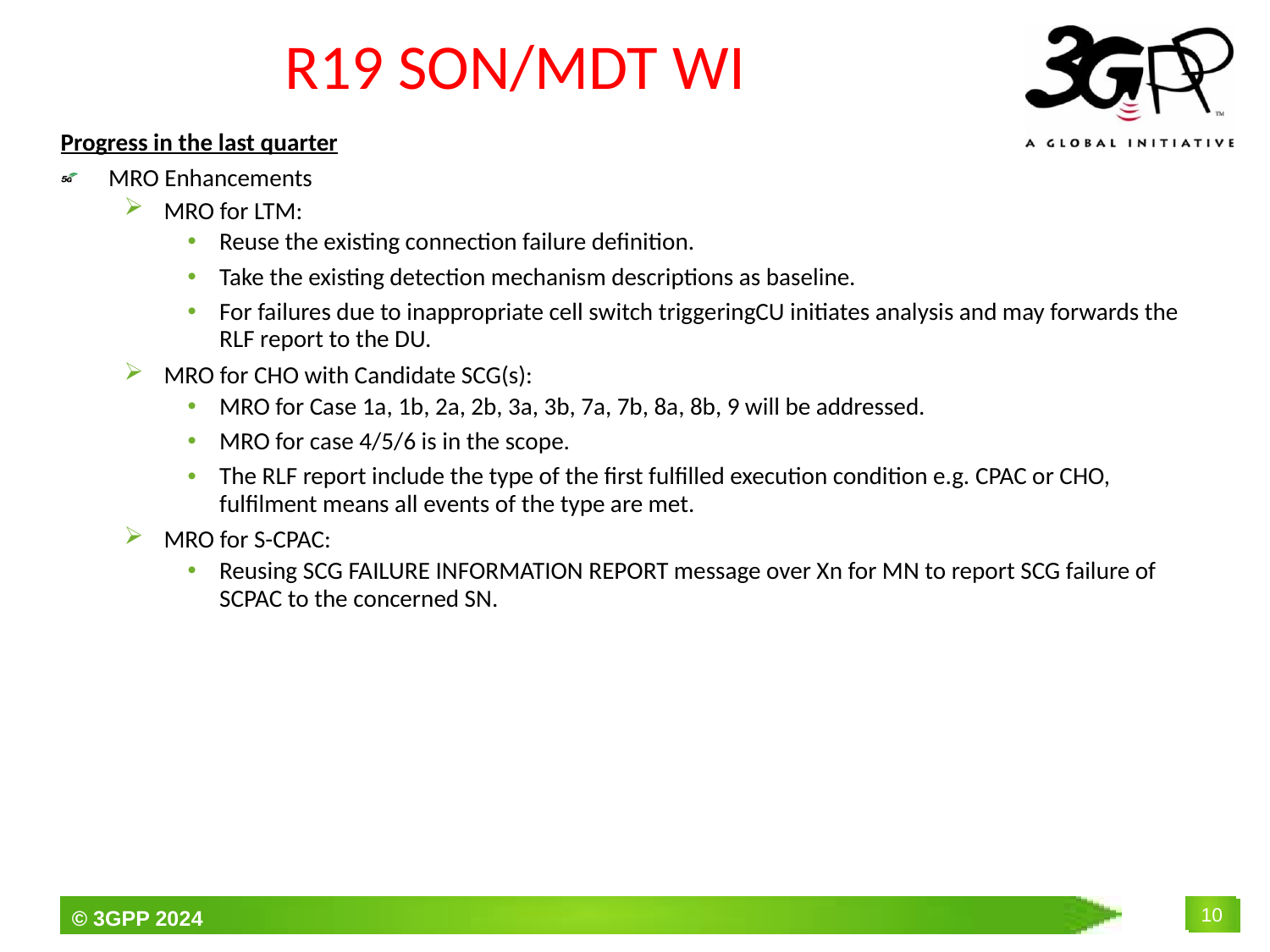

# R19 SON/MDT WI
Progress in the last quarter
MRO Enhancements
MRO for LTM:
Reuse the existing connection failure definition.
Take the existing detection mechanism descriptions as baseline.
For failures due to inappropriate cell switch triggeringCU initiates analysis and may forwards the RLF report to the DU.
MRO for CHO with Candidate SCG(s):
MRO for Case 1a, 1b, 2a, 2b, 3a, 3b, 7a, 7b, 8a, 8b, 9 will be addressed.
MRO for case 4/5/6 is in the scope.
The RLF report include the type of the first fulfilled execution condition e.g. CPAC or CHO, fulfilment means all events of the type are met.
MRO for S-CPAC:
Reusing SCG FAILURE INFORMATION REPORT message over Xn for MN to report SCG failure of SCPAC to the concerned SN.

10